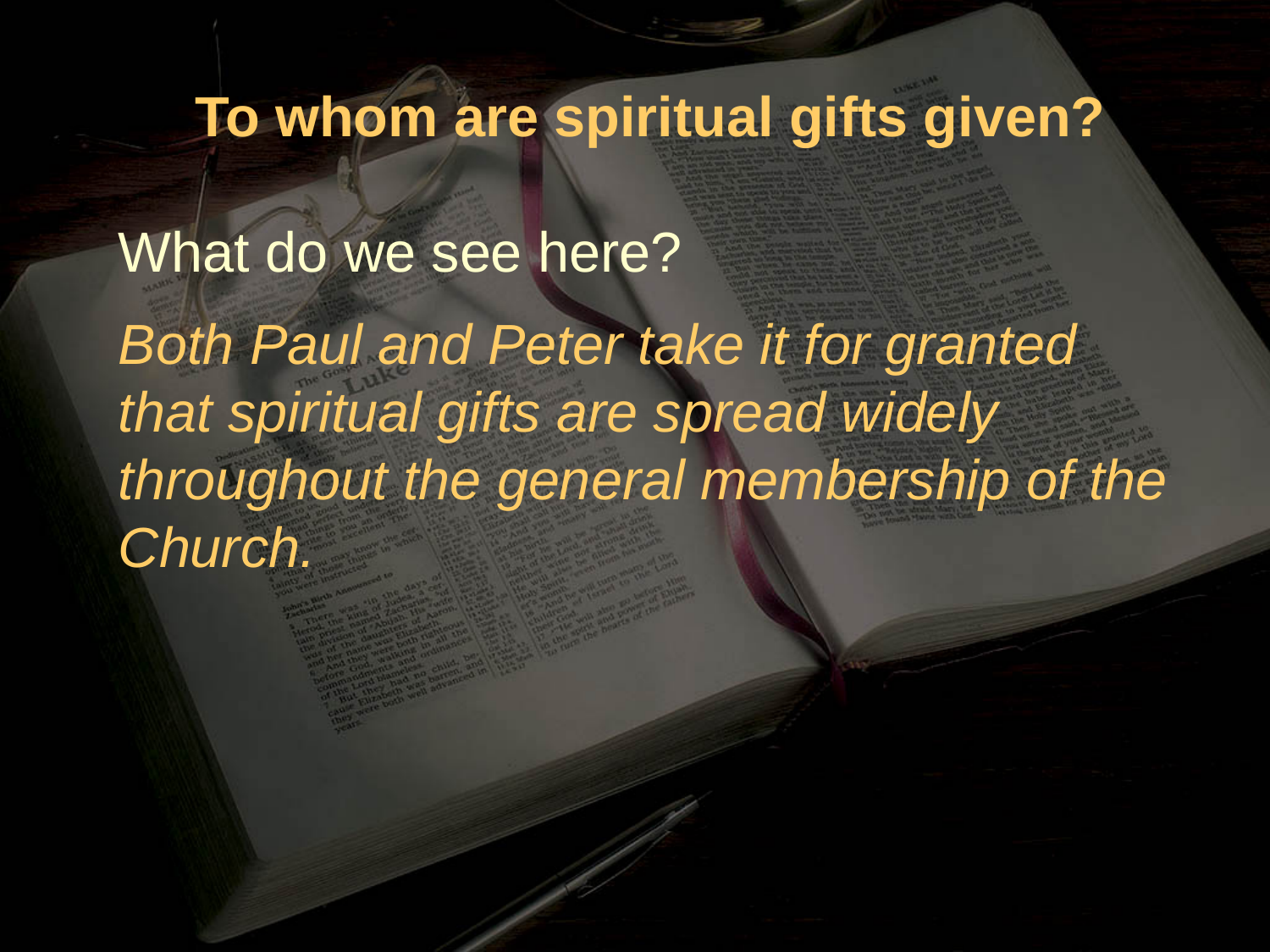

To whom are spiritual gifts given?

What do we see here?
Both Paul and Peter take it for granted that spiritual gifts are spread widely throughout the general membership of the Church.